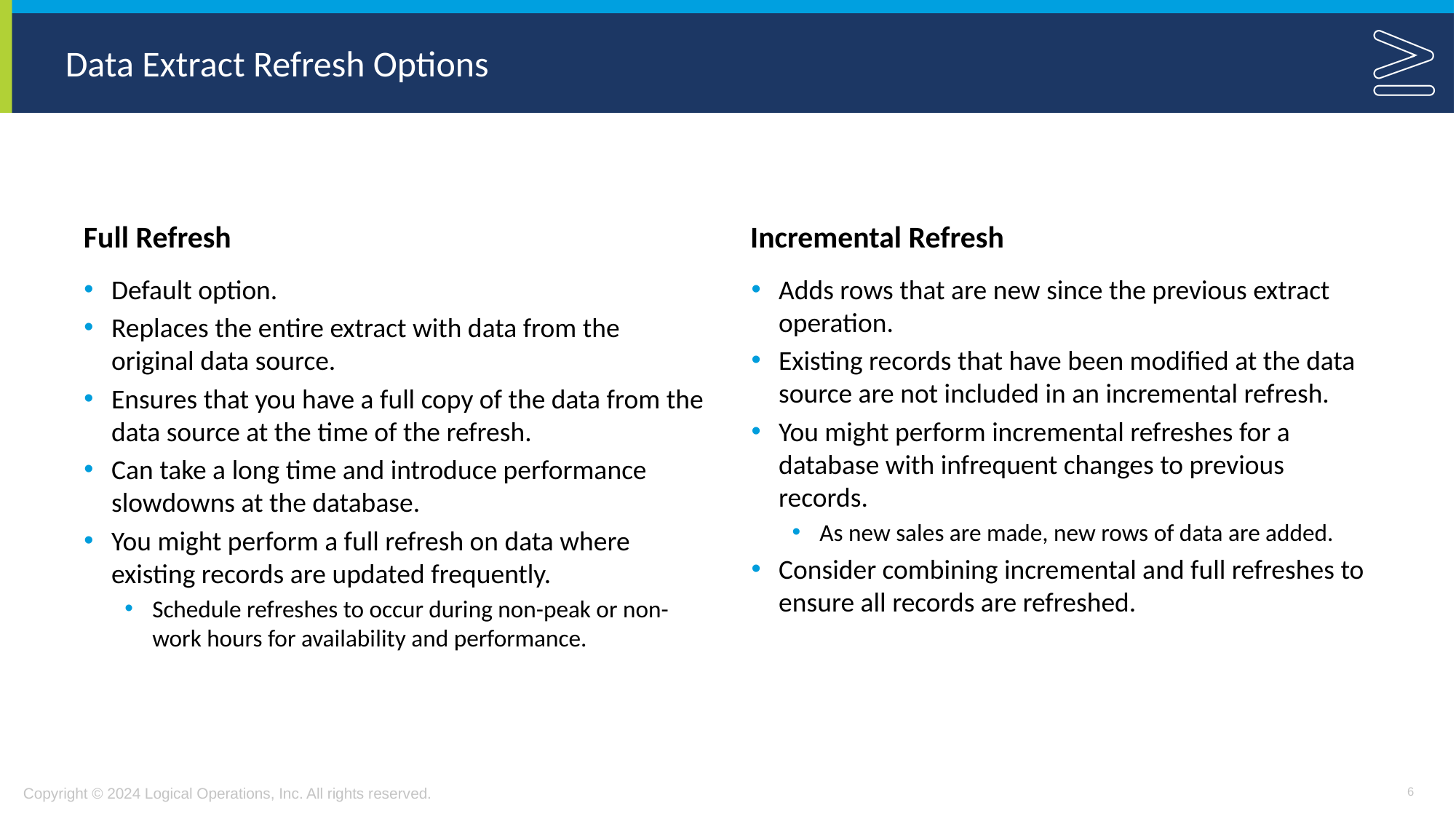

# Data Extract Refresh Options
Full Refresh
Incremental Refresh
Default option.
Replaces the entire extract with data from the original data source.
Ensures that you have a full copy of the data from the data source at the time of the refresh.
Can take a long time and introduce performance slowdowns at the database.
You might perform a full refresh on data where existing records are updated frequently.
Schedule refreshes to occur during non-peak or non-work hours for availability and performance.
Adds rows that are new since the previous extract operation.
Existing records that have been modified at the data source are not included in an incremental refresh.
You might perform incremental refreshes for a database with infrequent changes to previous records.
As new sales are made, new rows of data are added.
Consider combining incremental and full refreshes to ensure all records are refreshed.
6